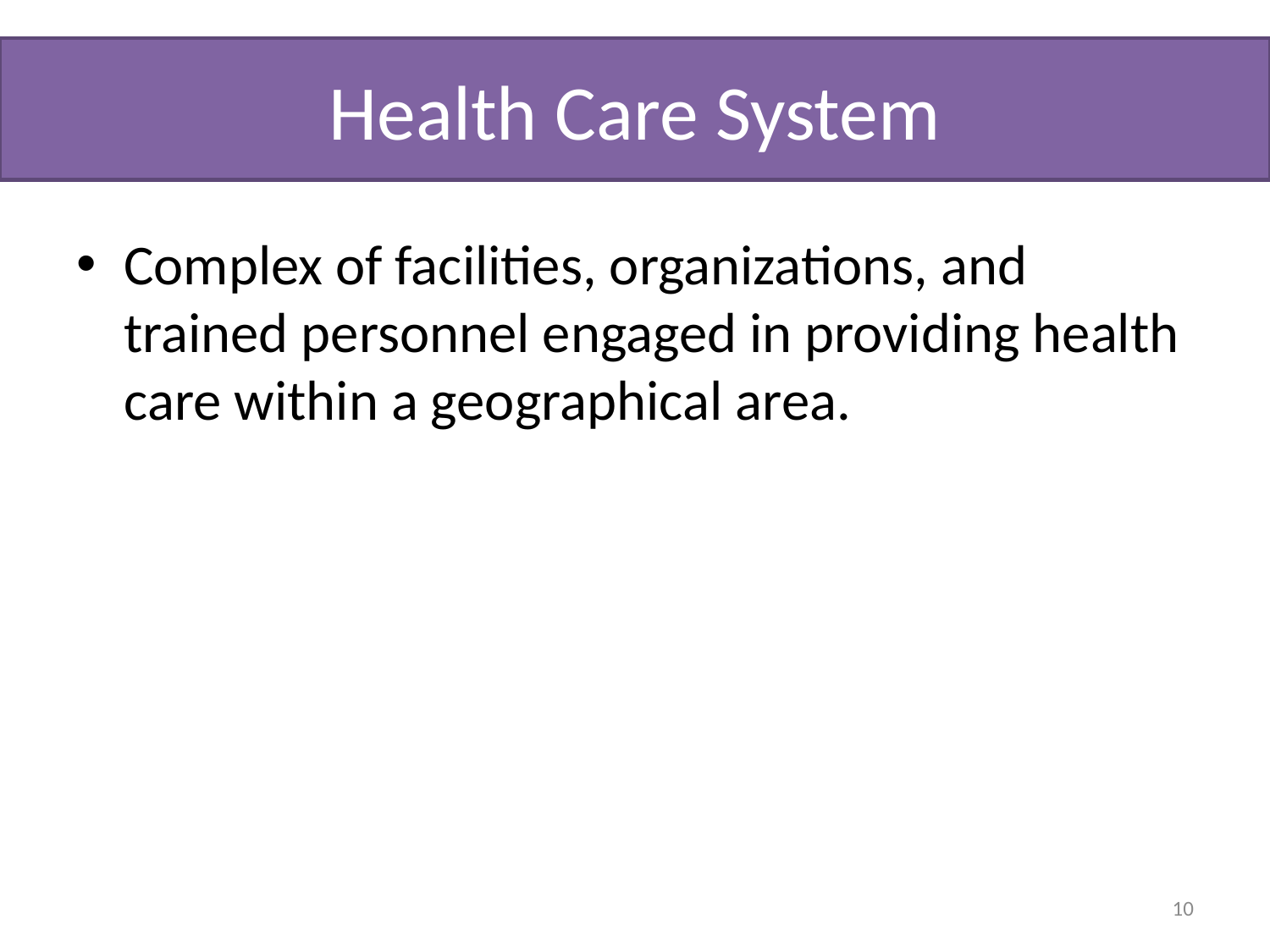

# Health Care System
Complex of facilities, organizations, and trained personnel engaged in providing health care within a geographical area.
10